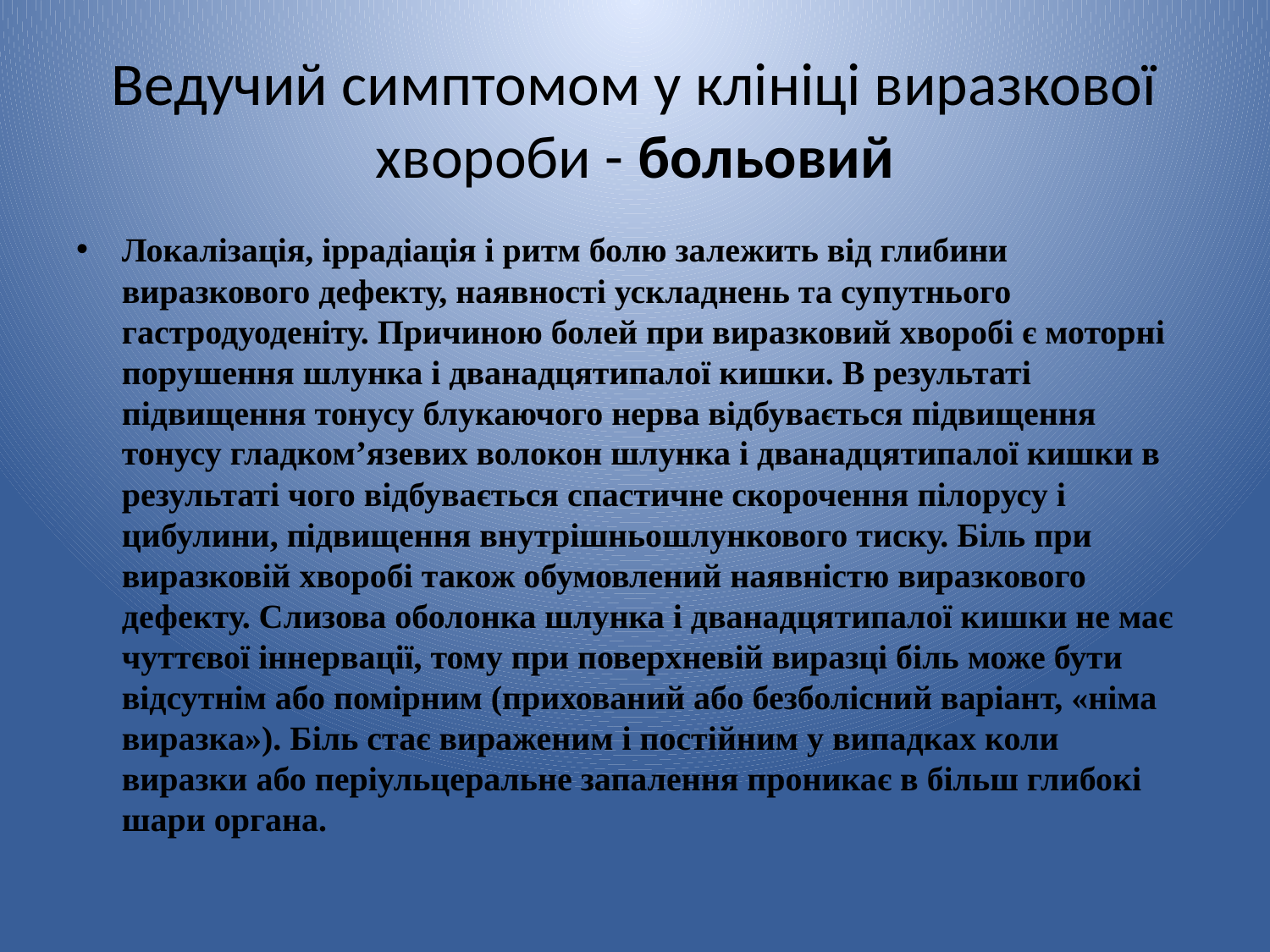

# Ведучий симптомом у клiнiцi виразкової хвороби - больовий
Локалiзацiя, iррадiацiя i ритм болю залежить вiд глибини виразкового дефекту, наявностi ускладнень та супутнього гастродуоденiту. Причиною болей при виразковий хворобi є моторнi порушення шлунка i дванадцятипалої кишки. В результатi пiдвищення тонусу блукаючого нерва вiдбувається пiдвищення тонусу гладком’язевих волокон шлунка i дванадцятипалої кишки в результатi чого вiдбувається спастичне скорочення пiлорусу i цибулини, пiдвищення внутрiшньошлункового тиску. Бiль при виразковiй хворобi також обумовлений наявнiстю виразкового дефекту. Слизова оболонка шлунка i дванадцятипалої кишки не має чуттєвої iннервацiї, тому при поверхневiй виразцi бiль може бути вiдсутнiм або помiрним (прихований або безболiсний варiант, «нiма виразка»). Бiль стає вираженим i постiйним у випадках коли виразки або перiульцеральне запалення проникає в бiльш глибокi шари органа.